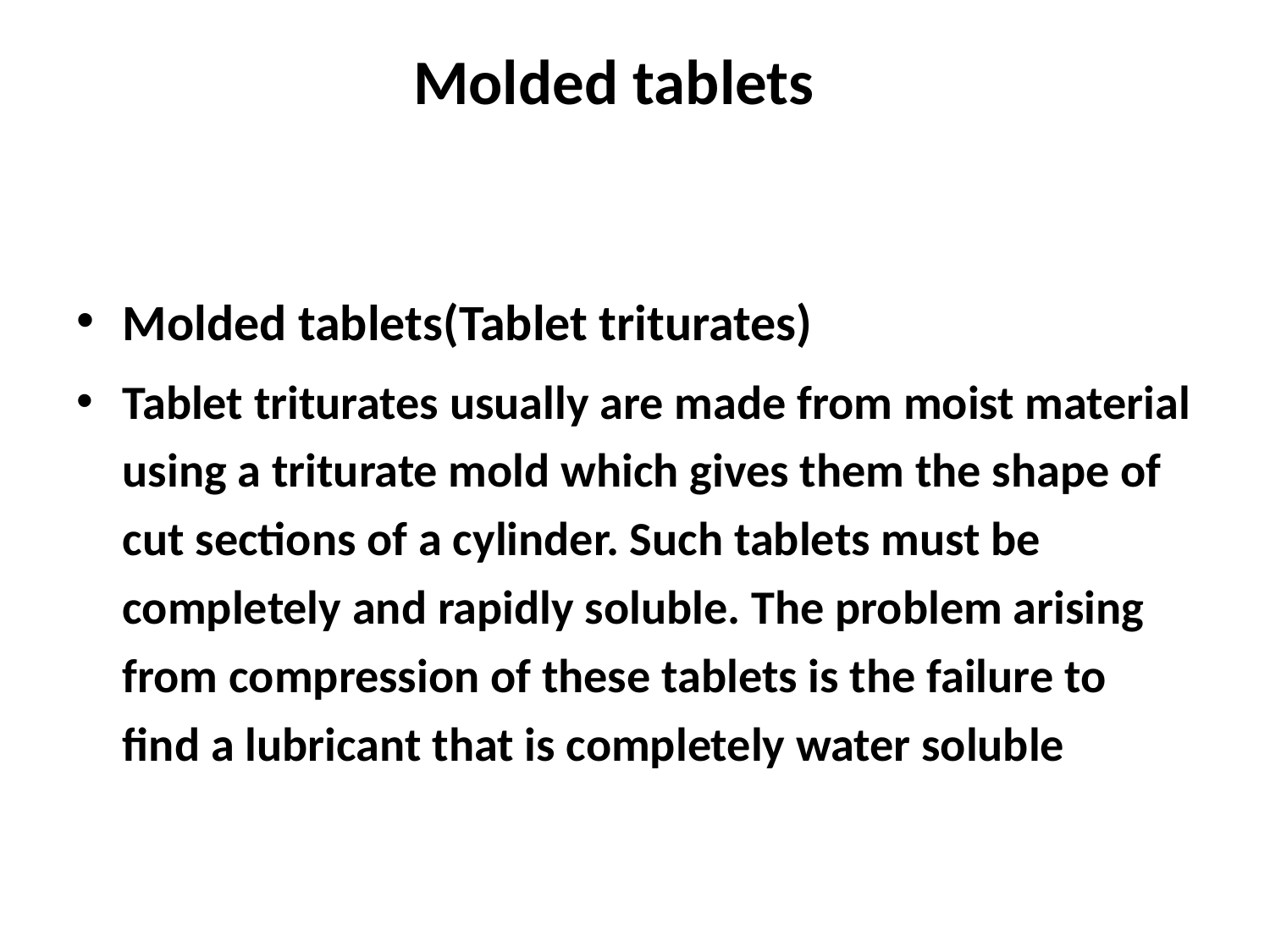

# Molded tablets
Molded tablets(Tablet triturates)
Tablet triturates usually are made from moist material using a triturate mold which gives them the shape of cut sections of a cylinder. Such tablets must be completely and rapidly soluble. The problem arising from compression of these tablets is the failure to find a lubricant that is completely water soluble